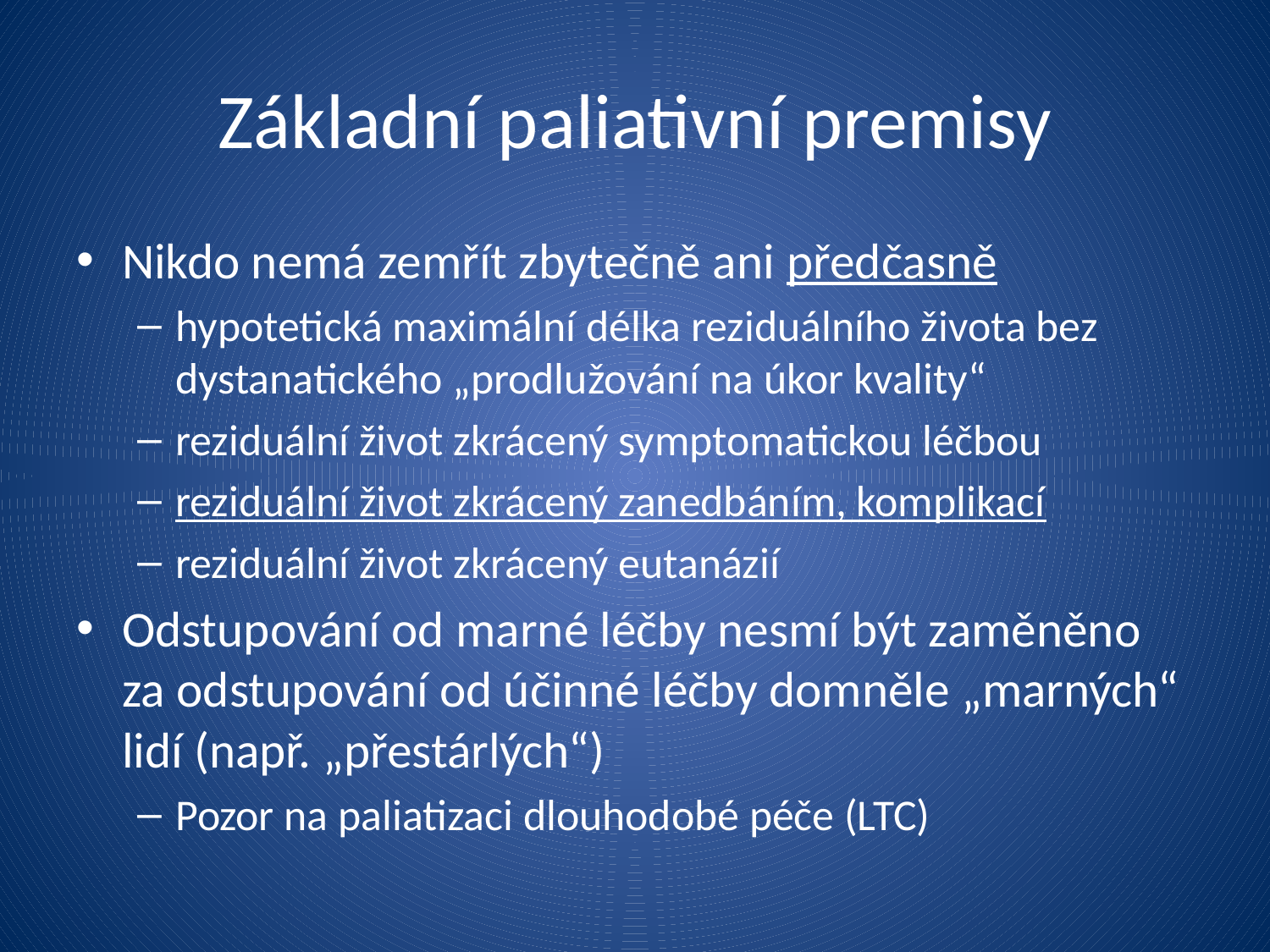

# Základní paliativní premisy
Nikdo nemá zemřít zbytečně ani předčasně
hypotetická maximální délka reziduálního života bez dystanatického „prodlužování na úkor kvality“
reziduální život zkrácený symptomatickou léčbou
reziduální život zkrácený zanedbáním, komplikací
reziduální život zkrácený eutanázií
Odstupování od marné léčby nesmí být zaměněno za odstupování od účinné léčby domněle „marných“ lidí (např. „přestárlých“)
Pozor na paliatizaci dlouhodobé péče (LTC)